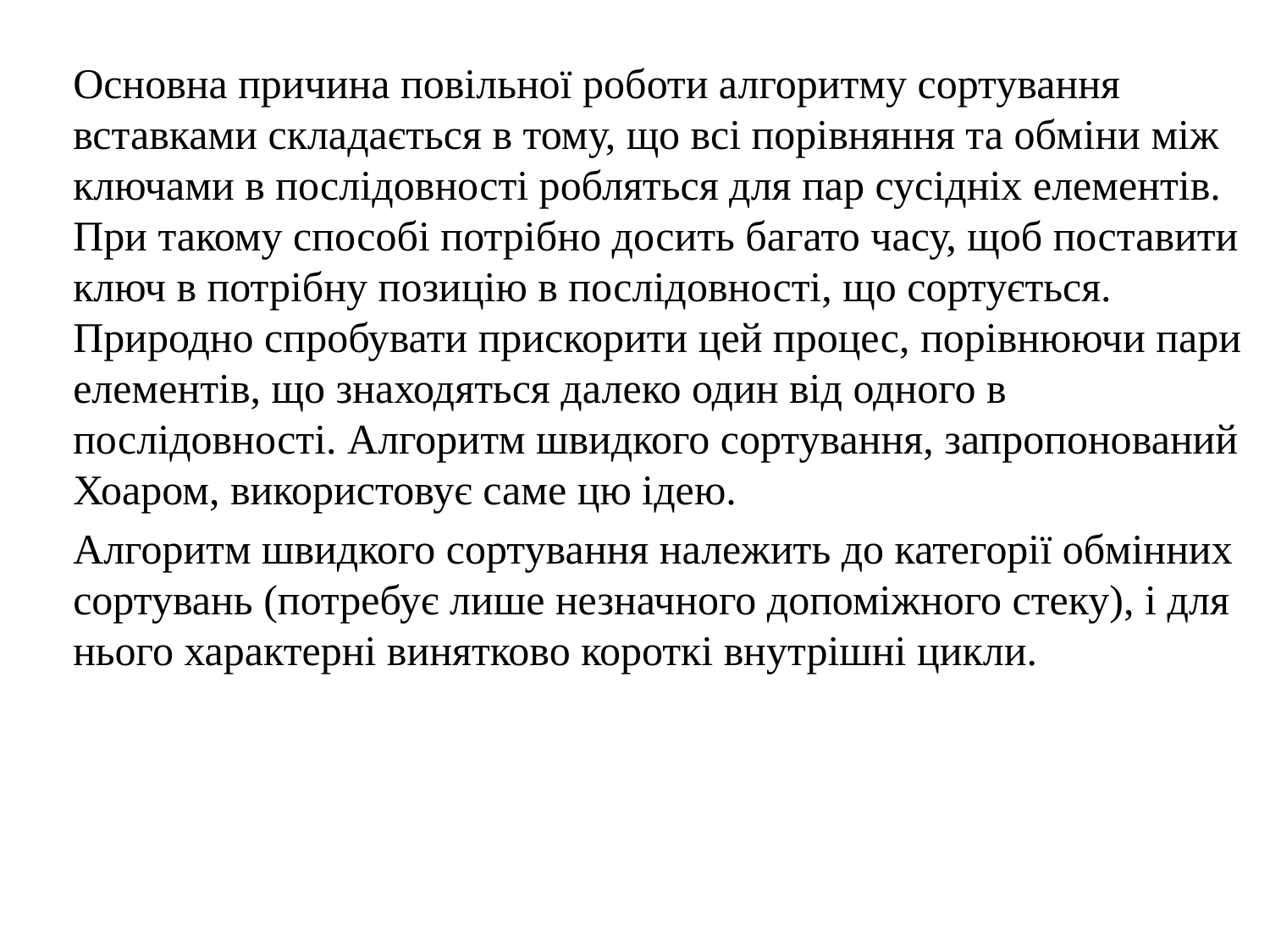

Основна причина повільної роботи алгоритму сортування вставками складається в тому, що всі порівняння та обміни між ключами в послідовності робляться для пар сусідніх елементів. При такому способі потрібно досить багато часу, щоб поставити ключ в потрібну позицію в послідовності, що сортується. Природно спробувати прискорити цей процес, порівнюючи пари елементів, що знаходяться далеко один від одного в послідовності. Алгоритм швидкого сортування, запропонований Хоаром, використовує саме цю ідею.
	Алгоритм швидкого сортування належить до категорії обмінних сортувань (потребує лише незначного допоміжного стеку), і для нього характерні винятково короткі внутрішні цикли.